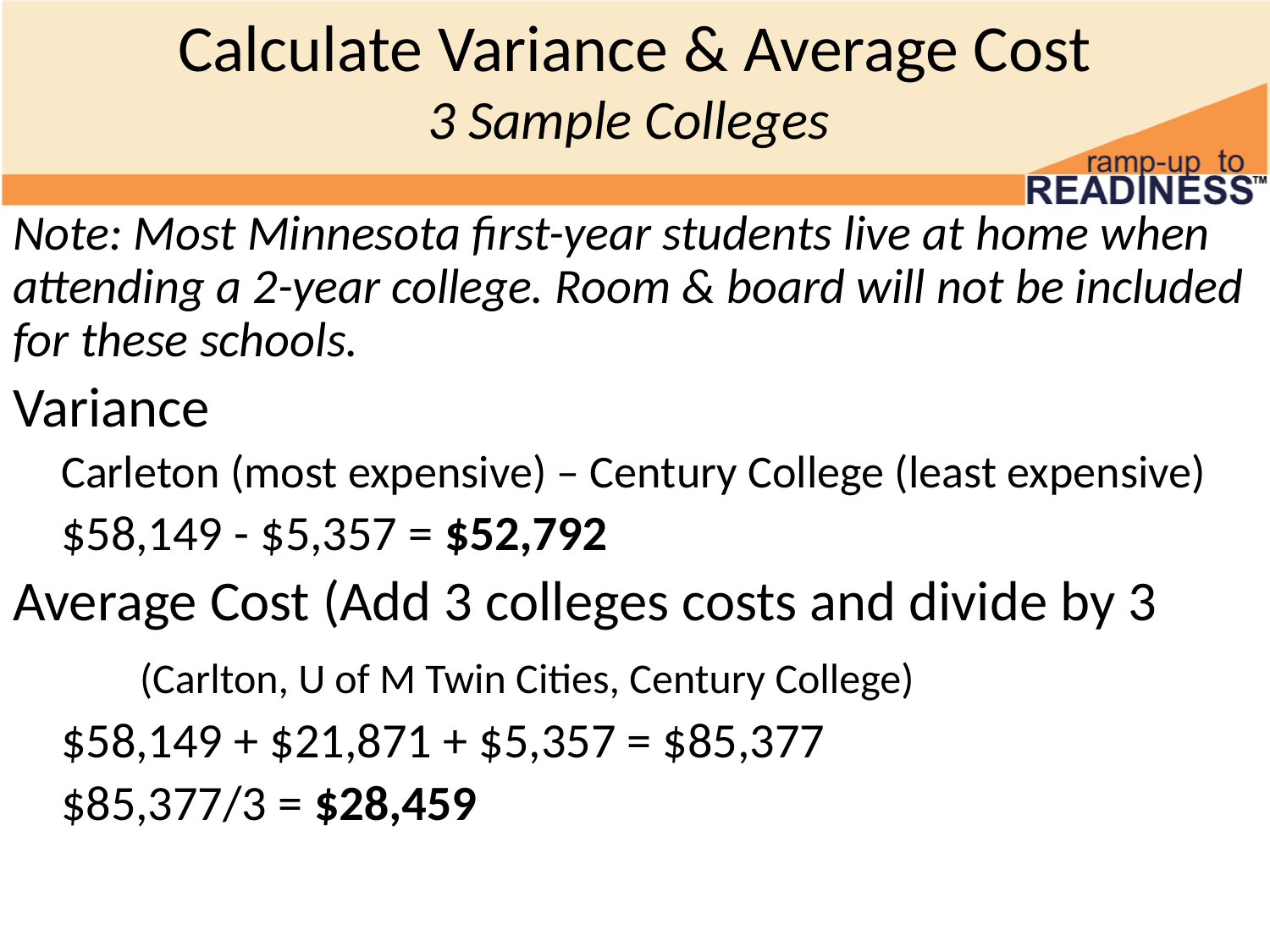

# Calculate Variance & Average Cost 3 Sample Colleges
Note: Most Minnesota first-year students live at home when attending a 2-year college. Room & board will not be included for these schools.
Variance
Carleton (most expensive) – Century College (least expensive)
$58,149 - $5,357 = $52,792
Average Cost (Add 3 colleges costs and divide by 3
	(Carlton, U of M Twin Cities, Century College)
$58,149 + $21,871 + $5,357 = $85,377
$85,377/3 = $28,459